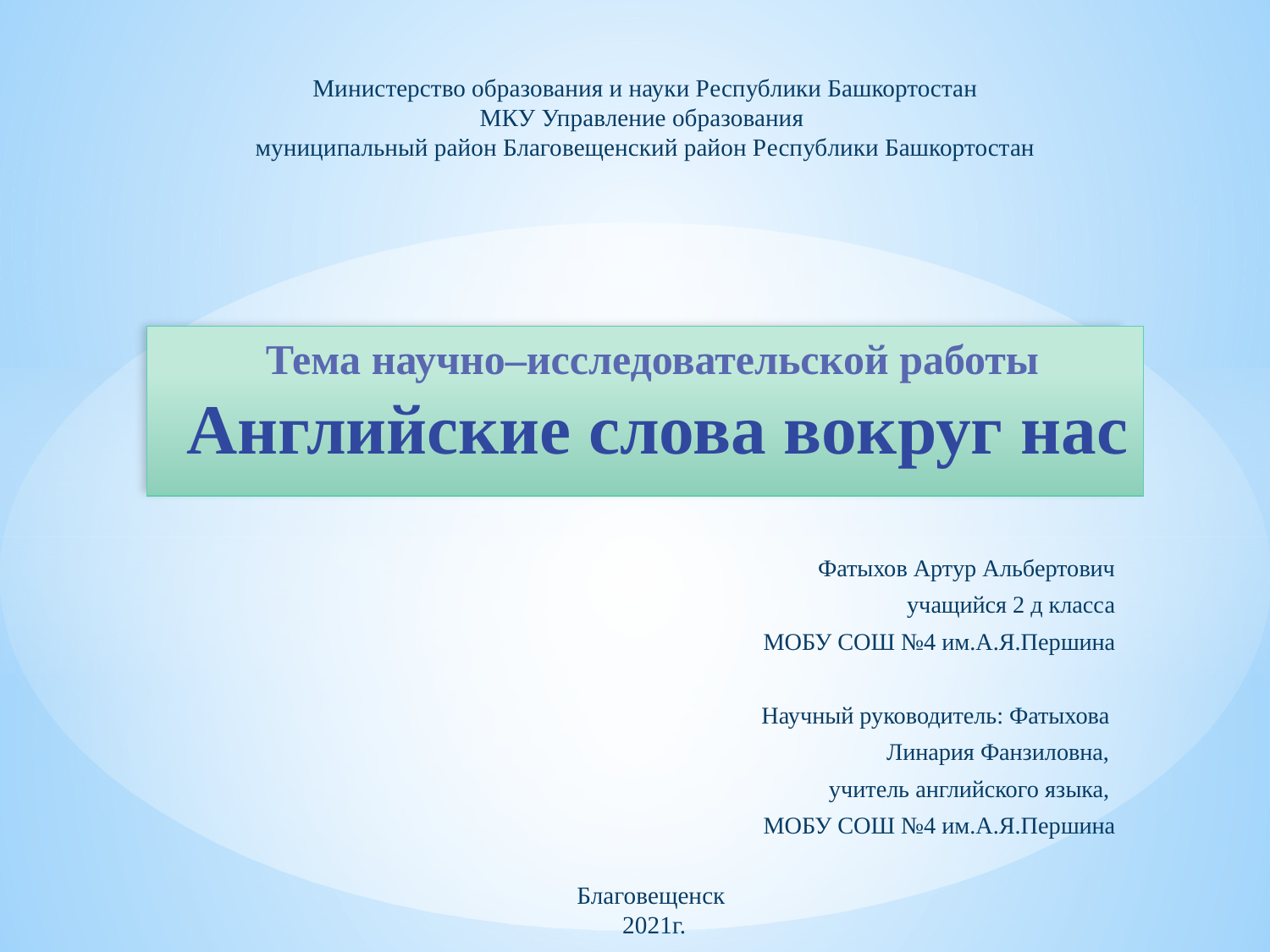

Министерство образования и науки Республики Башкортостан
МКУ Управление образования
муниципальный район Благовещенский район Республики Башкортостан
# Тема научно–исследовательской работы Английские слова вокруг нас
Фатыхов Артур Альбертович
учащийся 2 д класса
МОБУ СОШ №4 им.А.Я.Першина

Научный руководитель: Фатыхова
Линария Фанзиловна,
     учитель английского языка,
МОБУ СОШ №4 им.А.Я.Першина

Благовещенск
2021г.